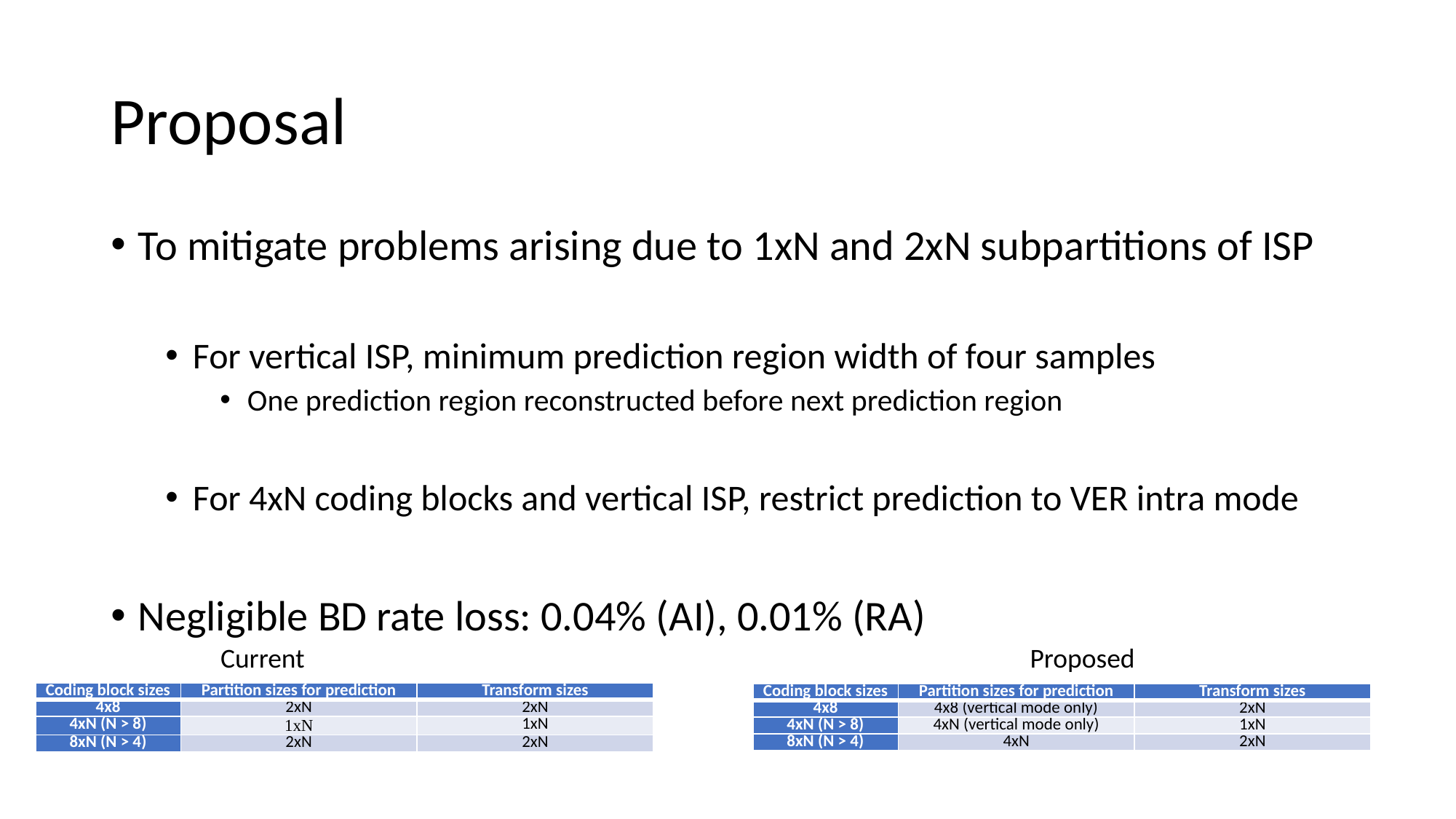

# Proposal
To mitigate problems arising due to 1xN and 2xN subpartitions of ISP

For vertical ISP, minimum prediction region width of four samples
One prediction region reconstructed before next prediction region

For 4xN coding blocks and vertical ISP, restrict prediction to VER intra mode

Negligible BD rate loss: 0.04% (AI), 0.01% (RA)

Current
Proposed
| Coding block sizes | Partition sizes for prediction | Transform sizes |
| --- | --- | --- |
| 4x8 | 2xN | 2xN |
| 4xN (N > 8) | 1xN | 1xN |
| 8xN (N > 4) | 2xN | 2xN |
| Coding block sizes | Partition sizes for prediction | Transform sizes |
| --- | --- | --- |
| 4x8 | 4x8 (vertical mode only) | 2xN |
| 4xN (N > 8) | 4xN (vertical mode only) | 1xN |
| 8xN (N > 4) | 4xN | 2xN |